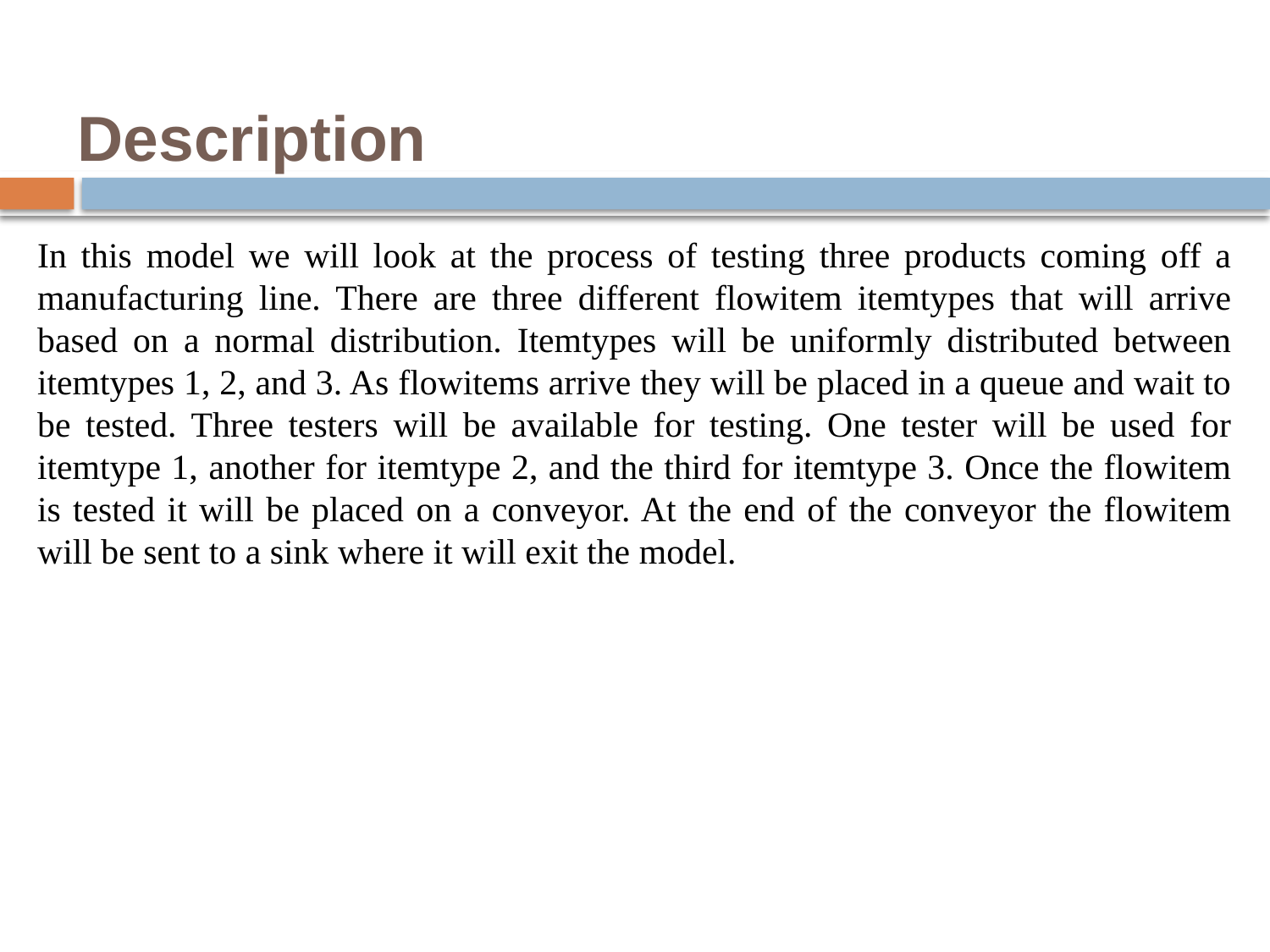

# Description
In this model we will look at the process of testing three products coming off a manufacturing line. There are three different flowitem itemtypes that will arrive based on a normal distribution. Itemtypes will be uniformly distributed between itemtypes 1, 2, and 3. As flowitems arrive they will be placed in a queue and wait to be tested. Three testers will be available for testing. One tester will be used for itemtype 1, another for itemtype 2, and the third for itemtype 3. Once the flowitem is tested it will be placed on a conveyor. At the end of the conveyor the flowitem will be sent to a sink where it will exit the model.